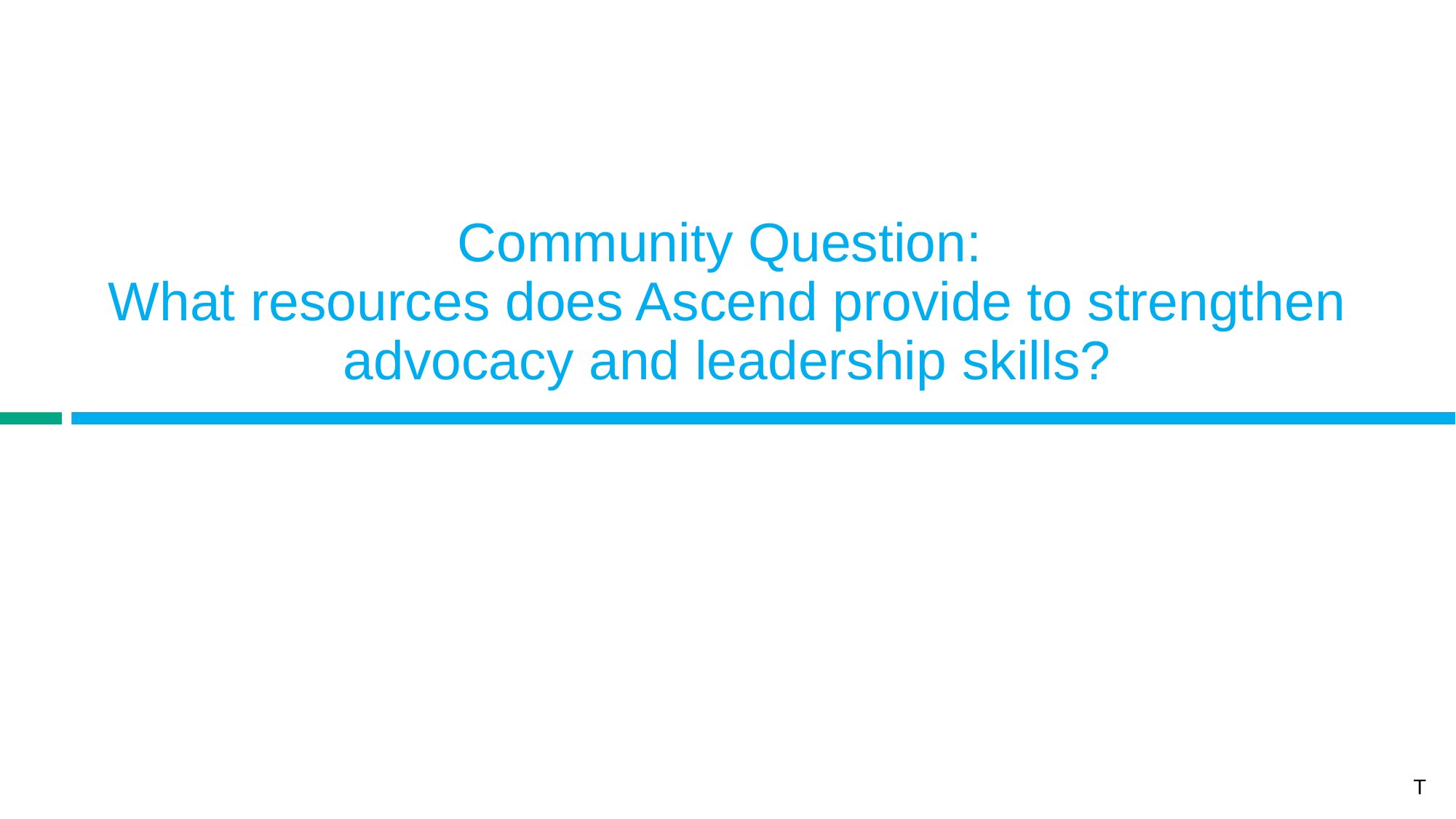

# Community Question:
What resources does Ascend provide to strengthen advocacy and leadership skills?
T